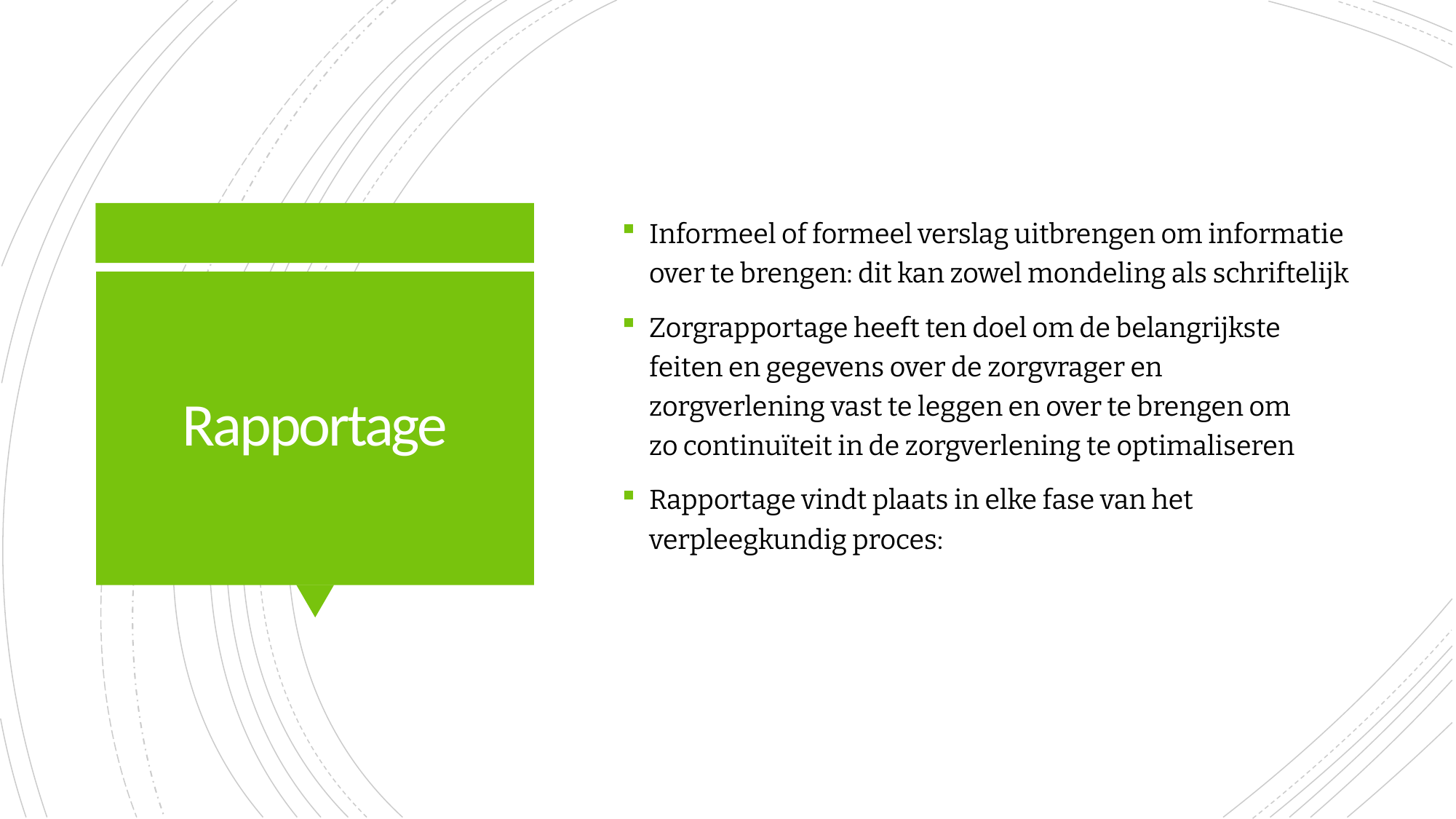

Informeel of formeel verslag uitbrengen om informatie over te brengen: dit kan zowel mondeling als schriftelijk​
Zorgrapportage heeft ten doel om de belangrijkste feiten en gegevens over de zorgvrager en zorgverlening vast te leggen en over te brengen om zo continuïteit in de zorgverlening te optimaliseren​
Rapportage vindt plaats in elke fase van het verpleegkundig proces:​

# Rapportage